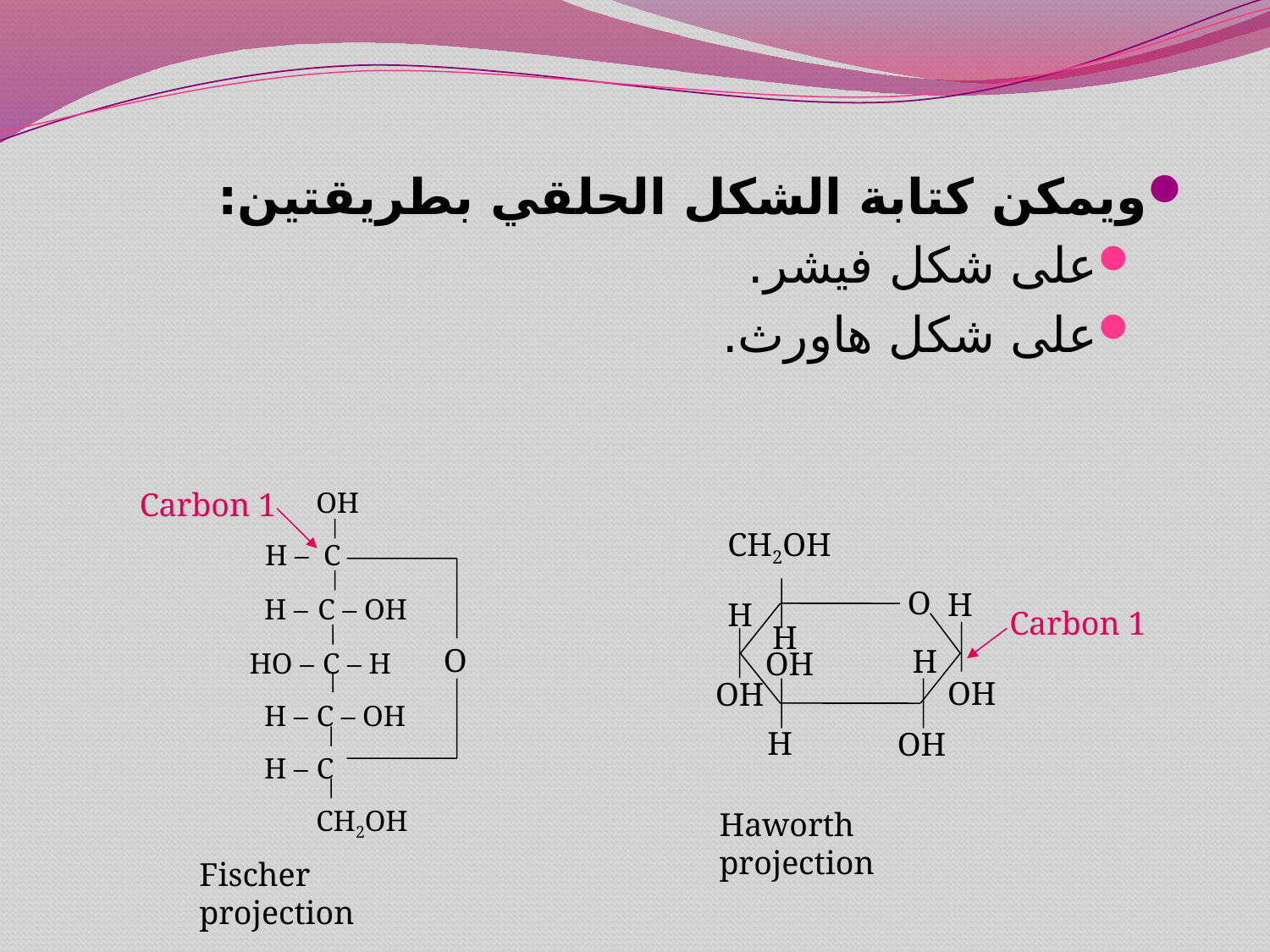

ويمكن كتابة الشكل الحلقي بطريقتين:
على شكل فيشر.
على شكل هاورث.
Carbon 1
         OH
  H –  C
  H –  C – OH
HO –  C – H
  H –  C – OH
  H –  C
         CH2OH

O

CH2OH
O

H
H

H

H
OH
OH
OH

H
OH
Carbon 1

Haworth projection
Fischer projection